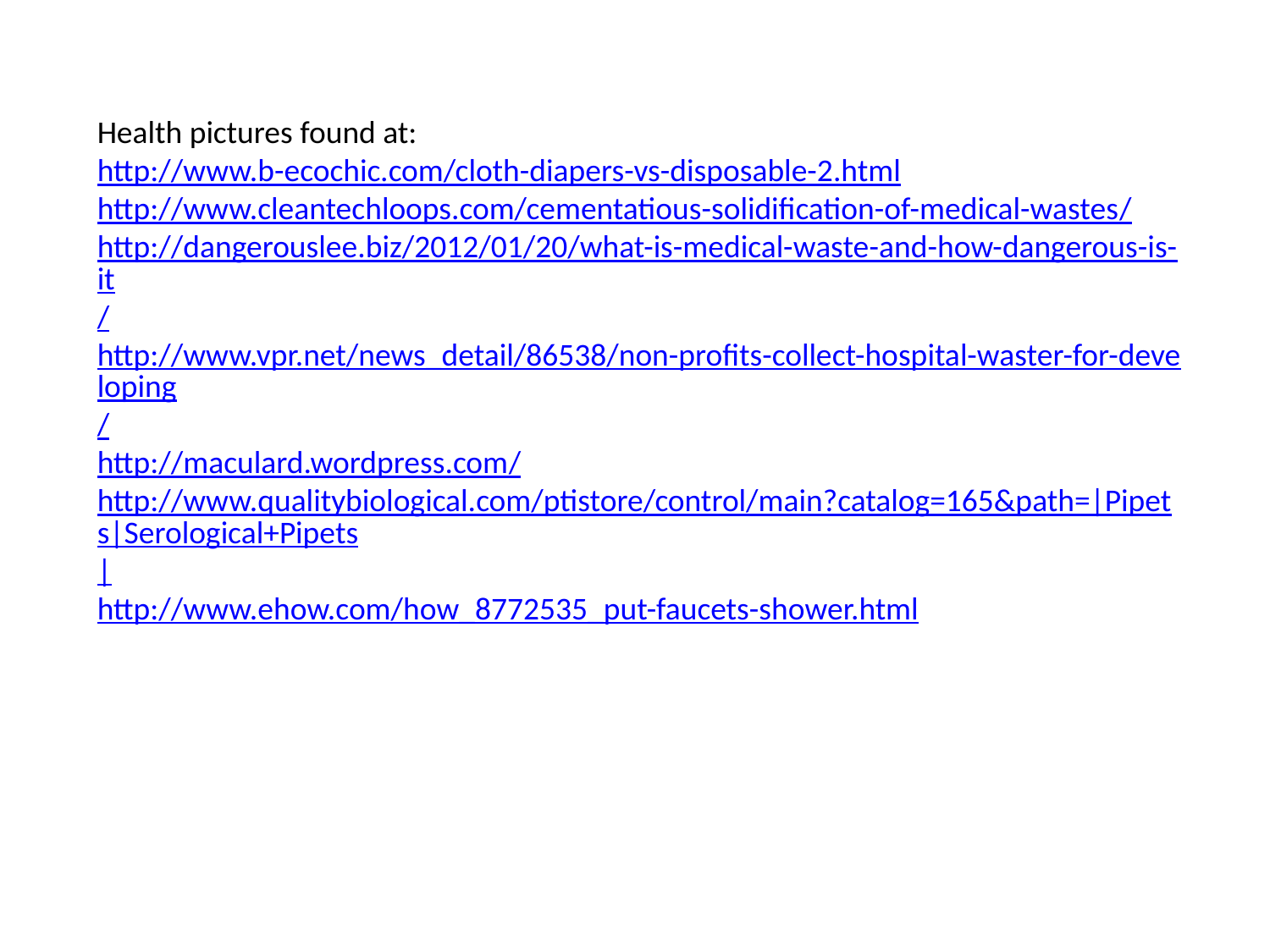

Health pictures found at:
http://www.b-ecochic.com/cloth-diapers-vs-disposable-2.html
http://www.cleantechloops.com/cementatious-solidification-of-medical-wastes/
http://dangerouslee.biz/2012/01/20/what-is-medical-waste-and-how-dangerous-is-it/
http://www.vpr.net/news_detail/86538/non-profits-collect-hospital-waster-for-developing/
http://maculard.wordpress.com/
http://www.qualitybiological.com/ptistore/control/main?catalog=165&path=|Pipets|Serological+Pipets|
http://www.ehow.com/how_8772535_put-faucets-shower.html